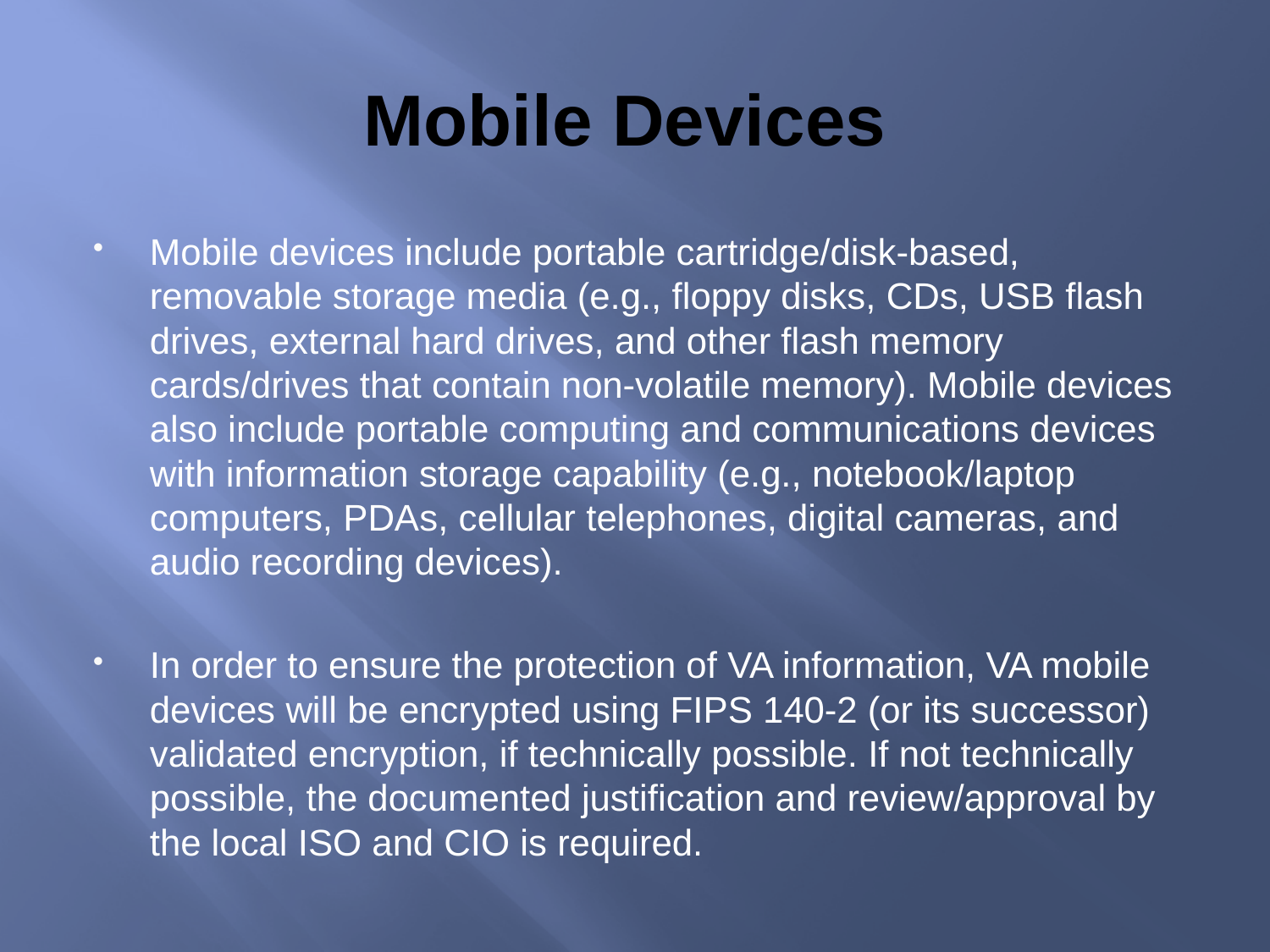

# Mobile Devices
Mobile devices include portable cartridge/disk-based, removable storage media (e.g., floppy disks, CDs, USB flash drives, external hard drives, and other flash memory cards/drives that contain non-volatile memory). Mobile devices also include portable computing and communications devices with information storage capability (e.g., notebook/laptop computers, PDAs, cellular telephones, digital cameras, and audio recording devices).

In order to ensure the protection of VA information, VA mobile devices will be encrypted using FIPS 140-2 (or its successor) validated encryption, if technically possible. If not technically possible, the documented justification and review/approval by the local ISO and CIO is required.